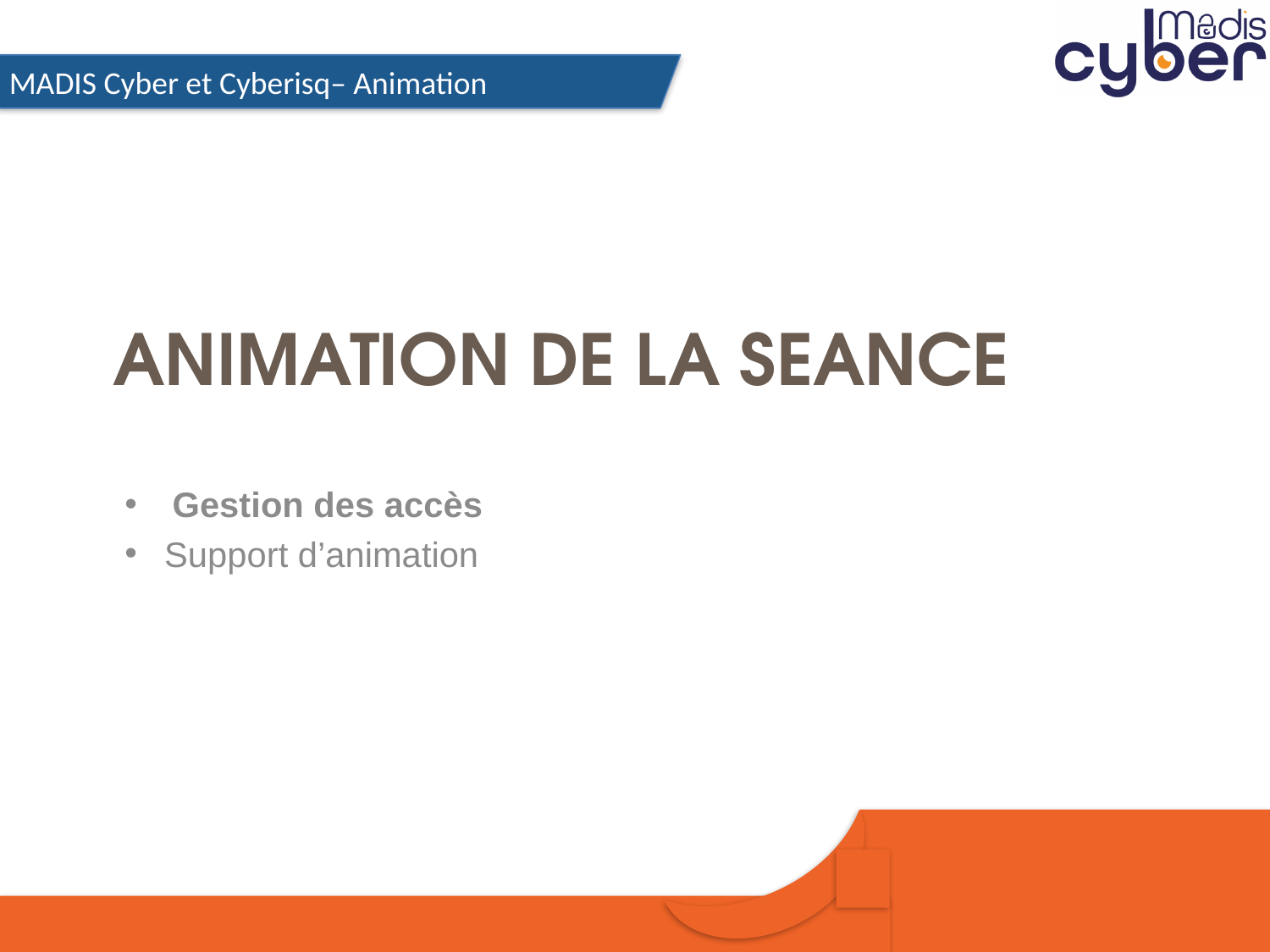

# ANIMATION DE LA SEANCE
Gestion des accès
Support d’animation